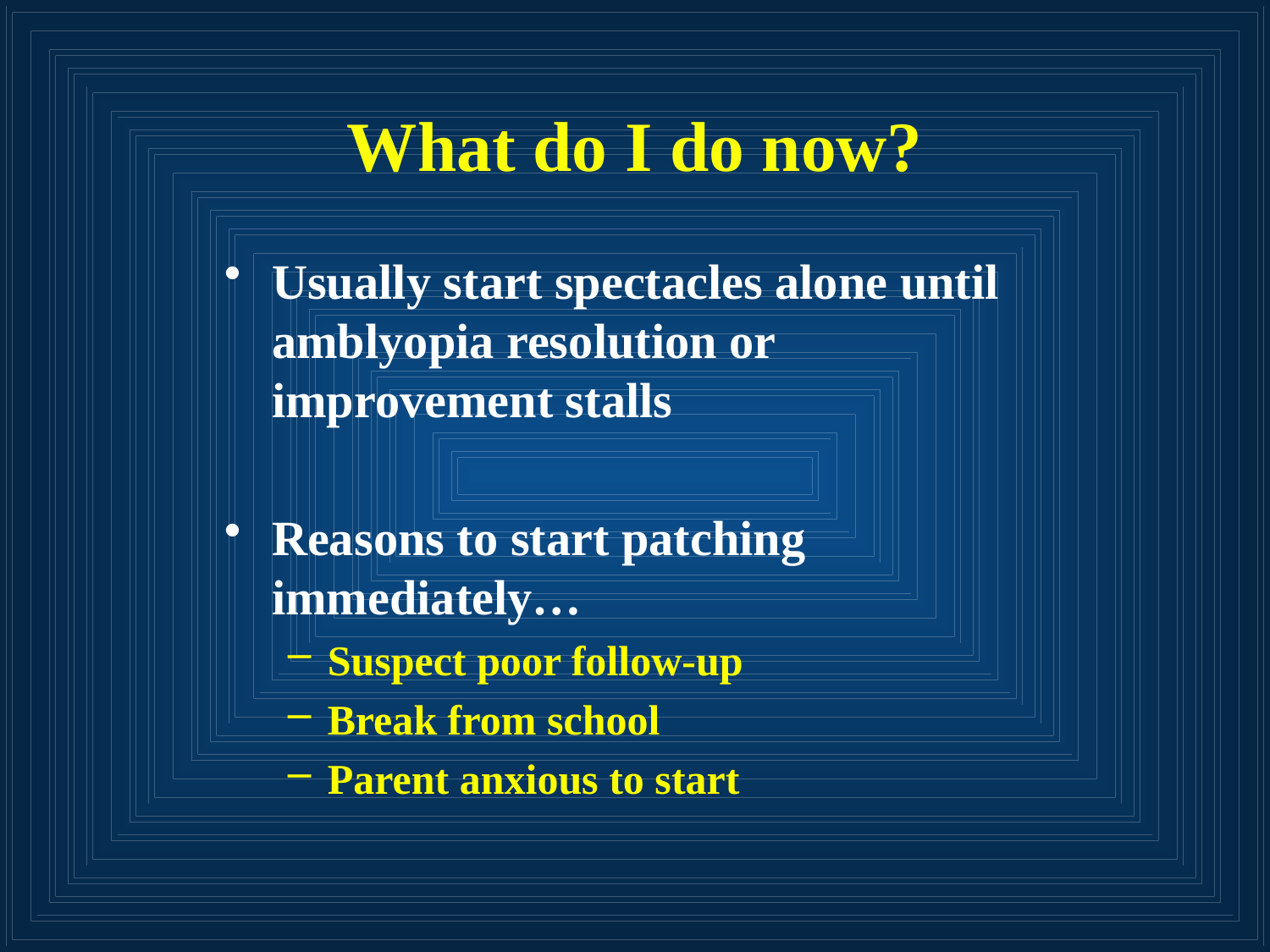

# What do I do now?
Usually start spectacles alone until amblyopia resolution or improvement stalls

Reasons to start patching immediately…
Suspect poor follow-up
Break from school
Parent anxious to start